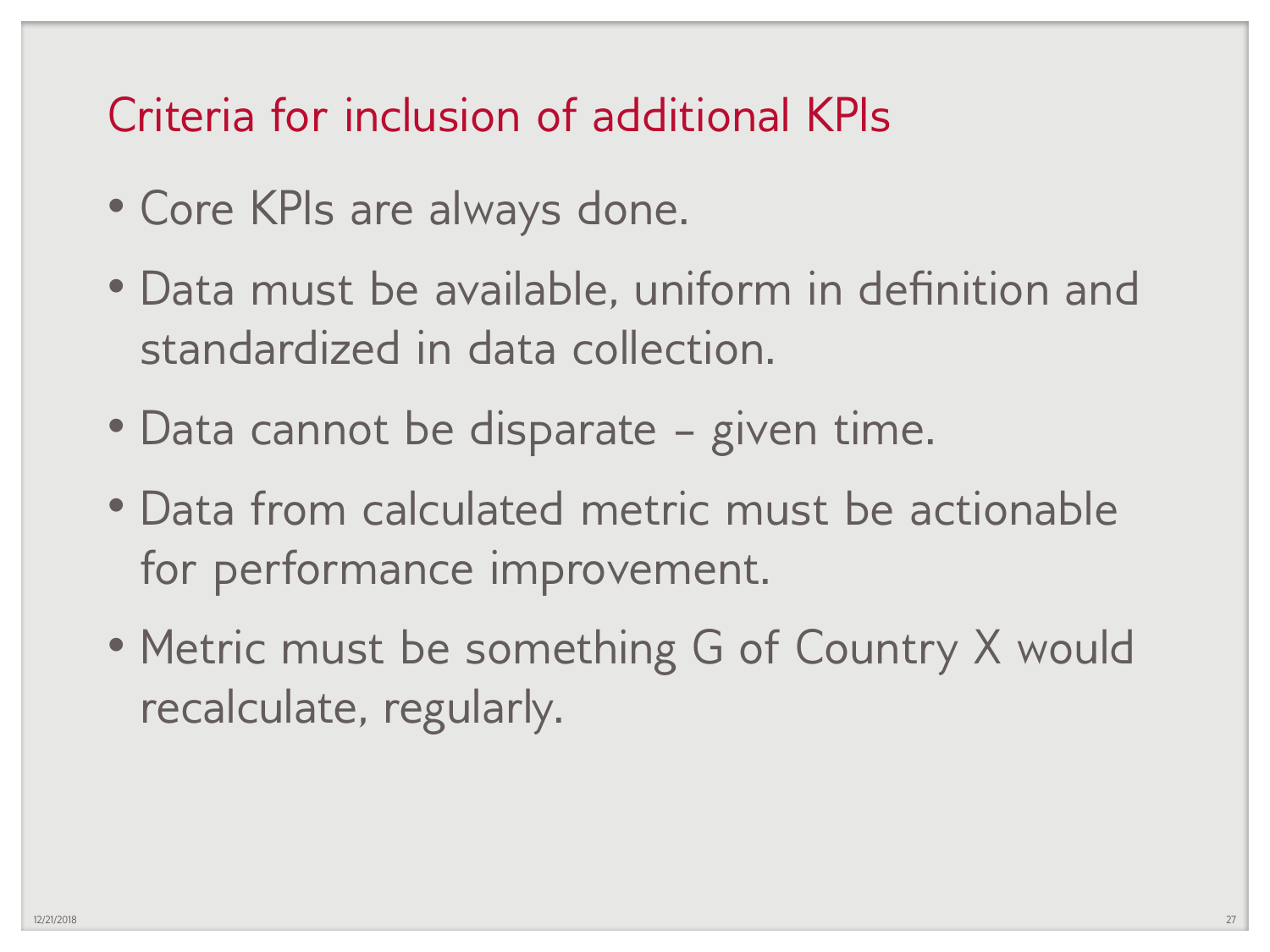

# Criteria for inclusion of additional KPIs
Core KPIs are always done.
Data must be available, uniform in definition and standardized in data collection.
Data cannot be disparate – given time.
Data from calculated metric must be actionable for performance improvement.
Metric must be something G of Country X would recalculate, regularly.
12/21/2018
27